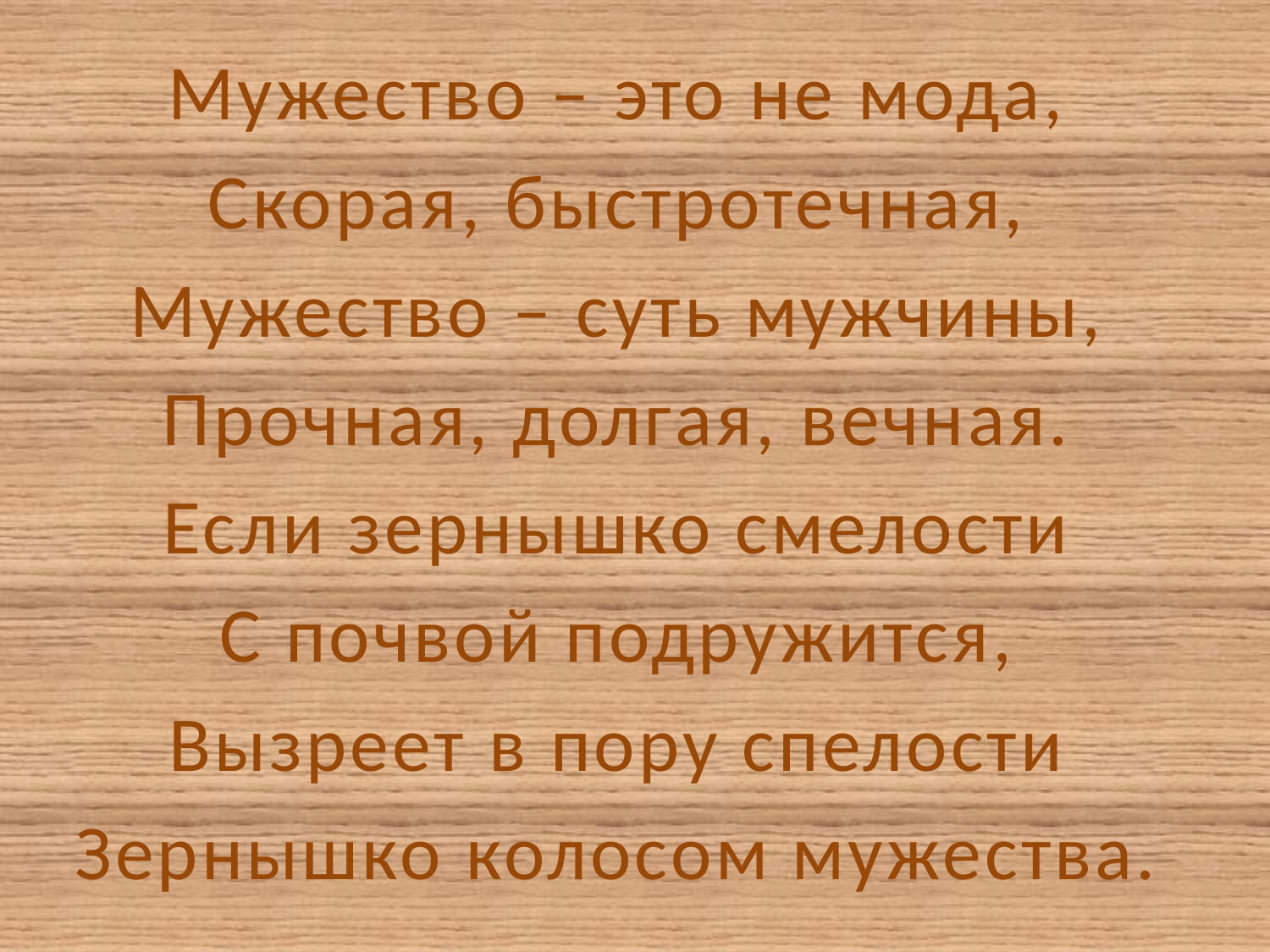

Мужество – это не мода,
Скорая, быстротечная,
Мужество – суть мужчины,
Прочная, долгая, вечная.
Если зернышко смелости
С почвой подружится,
Вызреет в пору спелости
Зернышко колосом мужества.